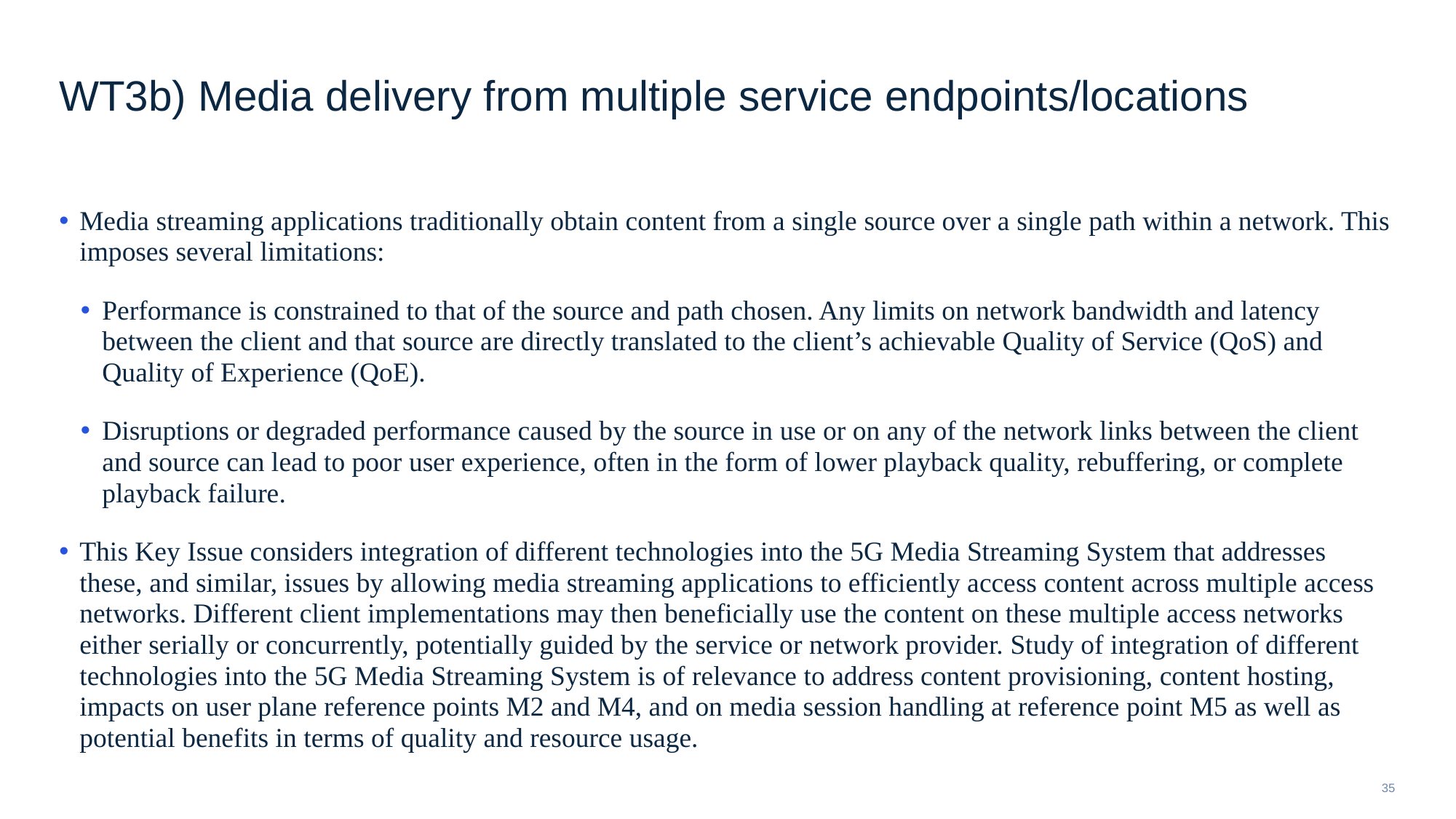

# WT3b) Media delivery from multiple service endpoints/locations

Media streaming applications traditionally obtain content from a single source over a single path within a network. This imposes several limitations:
Performance is constrained to that of the source and path chosen. Any limits on network bandwidth and latency between the client and that source are directly translated to the client’s achievable Quality of Service (QoS) and Quality of Experience (QoE).
Disruptions or degraded performance caused by the source in use or on any of the network links between the client and source can lead to poor user experience, often in the form of lower playback quality, rebuffering, or complete playback failure.
This Key Issue considers integration of different technologies into the 5G Media Streaming System that addresses these, and similar, issues by allowing media streaming applications to efficiently access content across multiple access networks. Different client implementations may then beneficially use the content on these multiple access networks either serially or concurrently, potentially guided by the service or network provider. Study of integration of different technologies into the 5G Media Streaming System is of relevance to address content provisioning, content hosting, impacts on user plane reference points M2 and M4, and on media session handling at reference point M5 as well as potential benefits in terms of quality and resource usage.